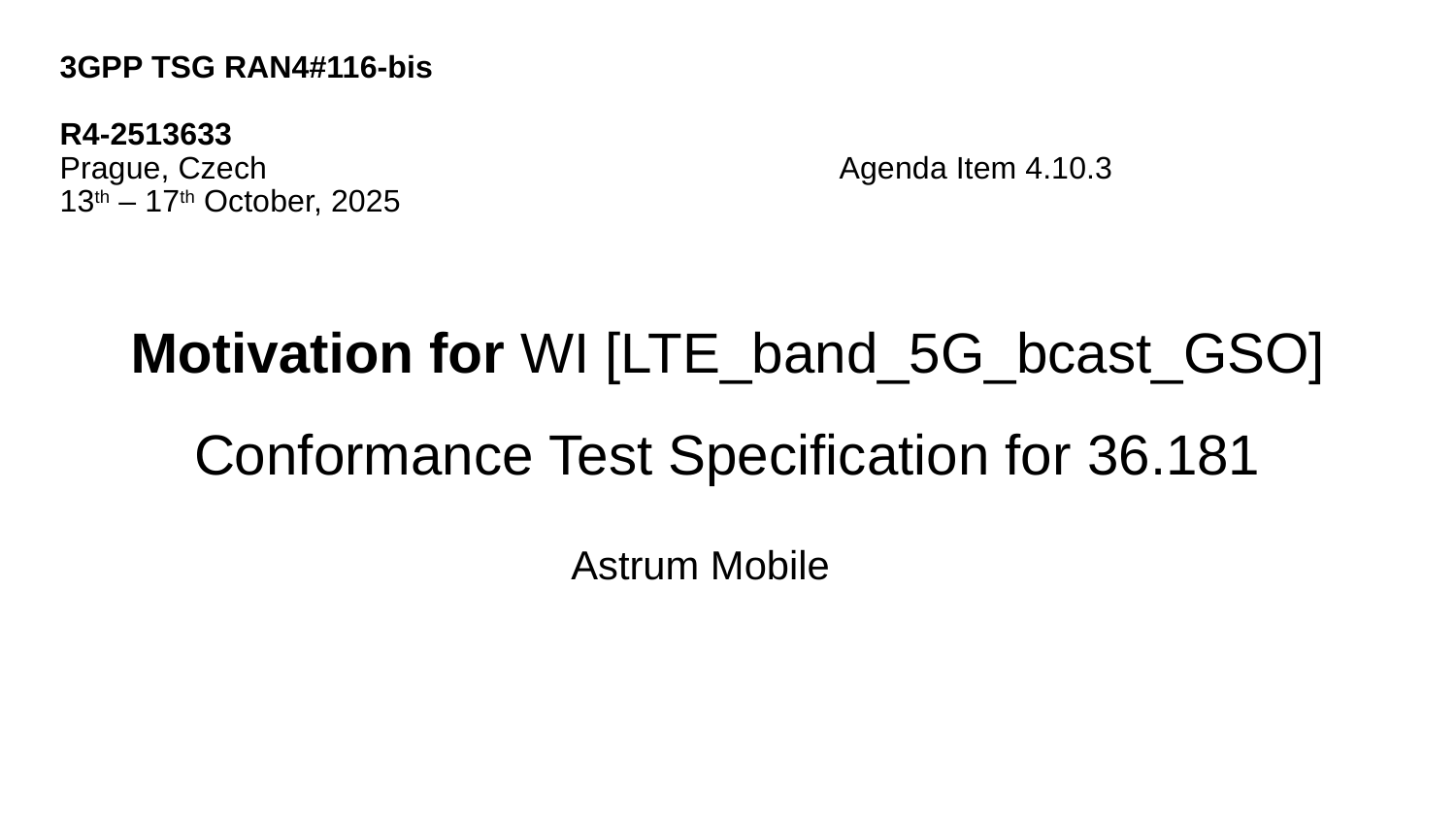

3GPP TSG RAN4#116-bis	R4-2513633
Prague, Czech                                                                  Agenda Item 4.10.3
13th – 17th October, 2025
Motivation for WI [LTE_band_5G_bcast_GSO]
Conformance Test Specification for 36.181
Astrum Mobile